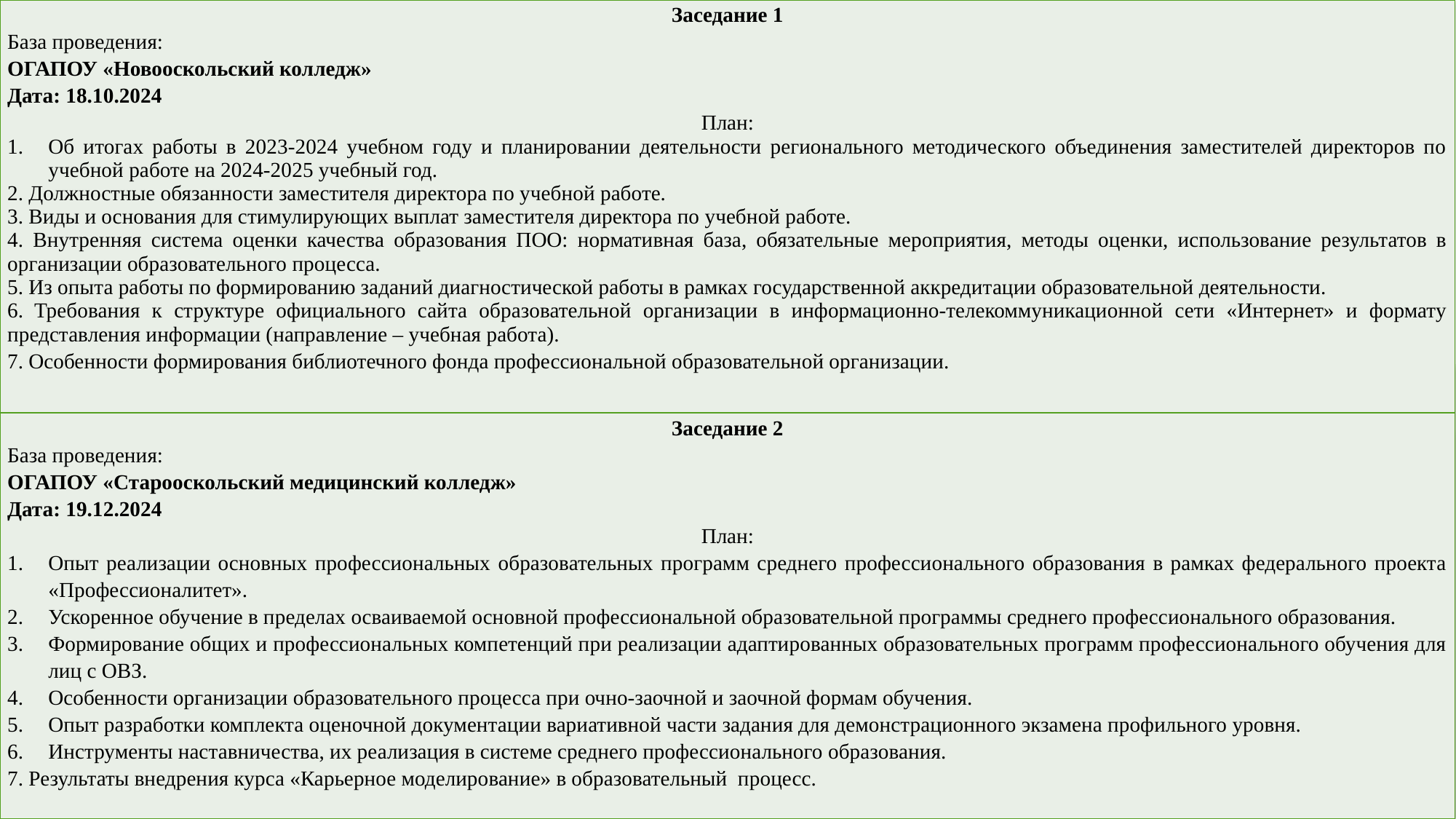

| Заседание 1 База проведения: ОГАПОУ «Новооскольский колледж» Дата: 18.10.2024 План: Об итогах работы в 2023-2024 учебном году и планировании деятельности регионального методического объединения заместителей директоров по учебной работе на 2024-2025 учебный год. 2. Должностные обязанности заместителя директора по учебной работе. 3. Виды и основания для стимулирующих выплат заместителя директора по учебной работе. 4. Внутренняя система оценки качества образования ПОО: нормативная база, обязательные мероприятия, методы оценки, использование результатов в организации образовательного процесса. 5. Из опыта работы по формированию заданий диагностической работы в рамках государственной аккредитации образовательной деятельности. 6. Требования к структуре официального сайта образовательной организации в информационно-телекоммуникационной сети «Интернет» и формату представления информации (направление – учебная работа). 7. Особенности формирования библиотечного фонда профессиональной образовательной организации. |
| --- |
| Заседание 2 База проведения: ОГАПОУ «Старооскольский медицинский колледж» Дата: 19.12.2024 План: Опыт реализации основных профессиональных образовательных программ среднего профессионального образования в рамках федерального проекта «Профессионалитет». Ускоренное обучение в пределах осваиваемой основной профессиональной образовательной программы среднего профессионального образования. Формирование общих и профессиональных компетенций при реализации адаптированных образовательных программ профессионального обучения для лиц с ОВЗ. Особенности организации образовательного процесса при очно-заочной и заочной формам обучения. Опыт разработки комплекта оценочной документации вариативной части задания для демонстрационного экзамена профильного уровня. Инструменты наставничества, их реализация в системе среднего профессионального образования. 7. Результаты внедрения курса «Карьерное моделирование» в образовательный процесс. |
| --- |